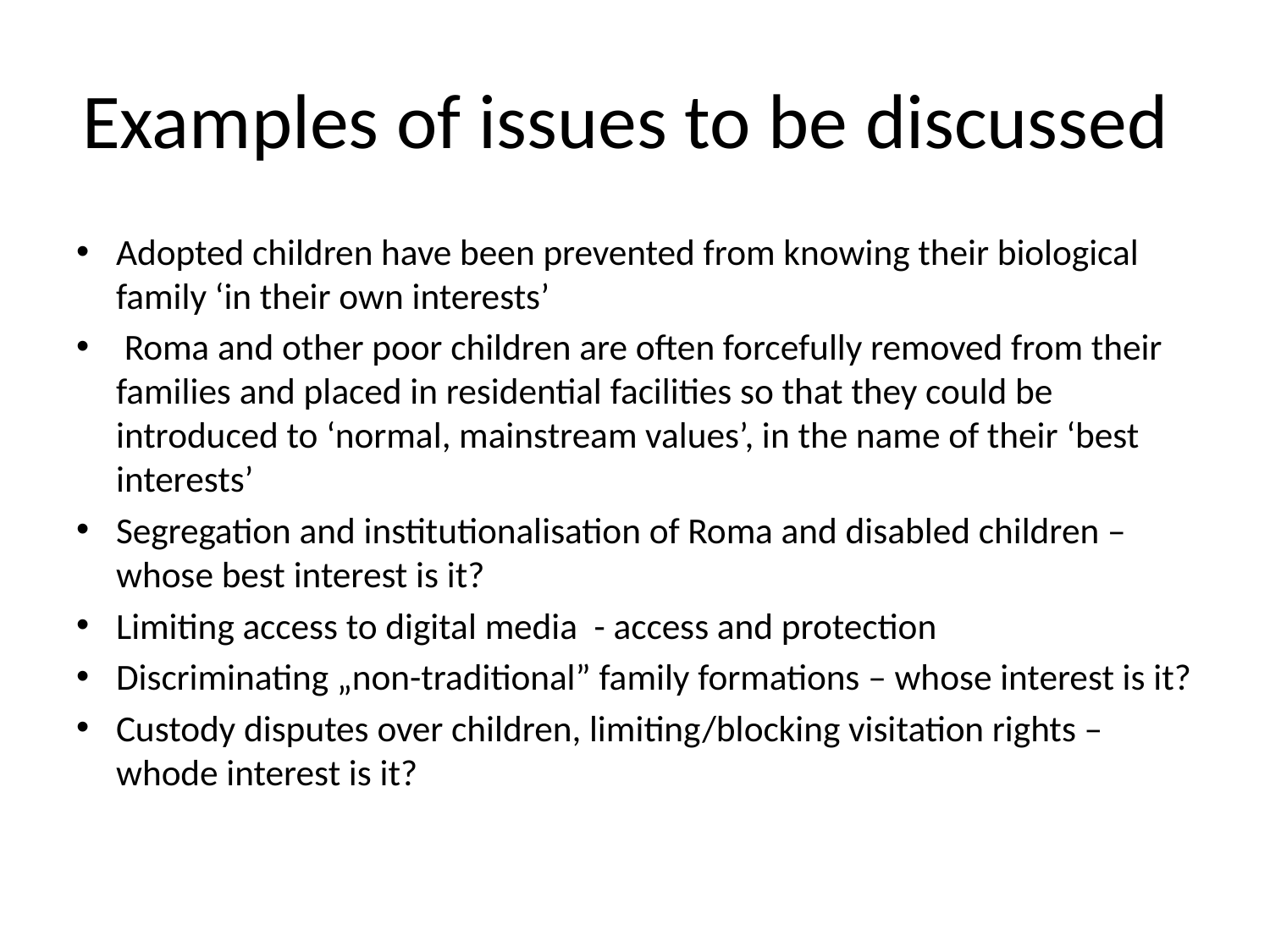

# Examples of issues to be discussed
Adopted children have been prevented from knowing their biological family ‘in their own interests’
 Roma and other poor children are often forcefully removed from their families and placed in residential facilities so that they could be introduced to ‘normal, mainstream values’, in the name of their ‘best interests’
Segregation and institutionalisation of Roma and disabled children – whose best interest is it?
Limiting access to digital media  - access and protection
Discriminating „non-traditional” family formations – whose interest is it?
Custody disputes over children, limiting/blocking visitation rights – whode interest is it?